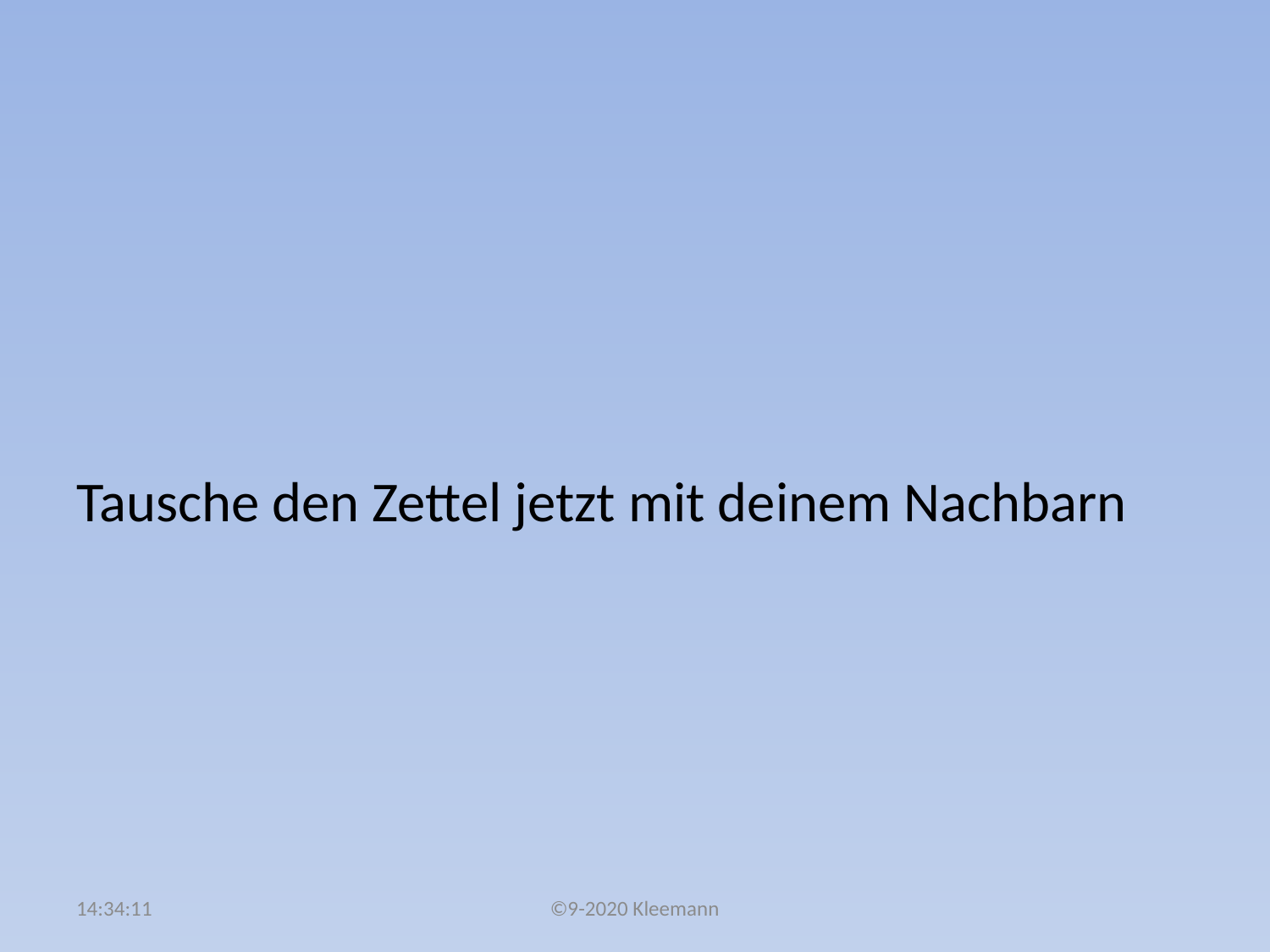

#

Tausche den Zettel jetzt mit deinem Nachbarn

14:34:11
©9-2020 Kleemann